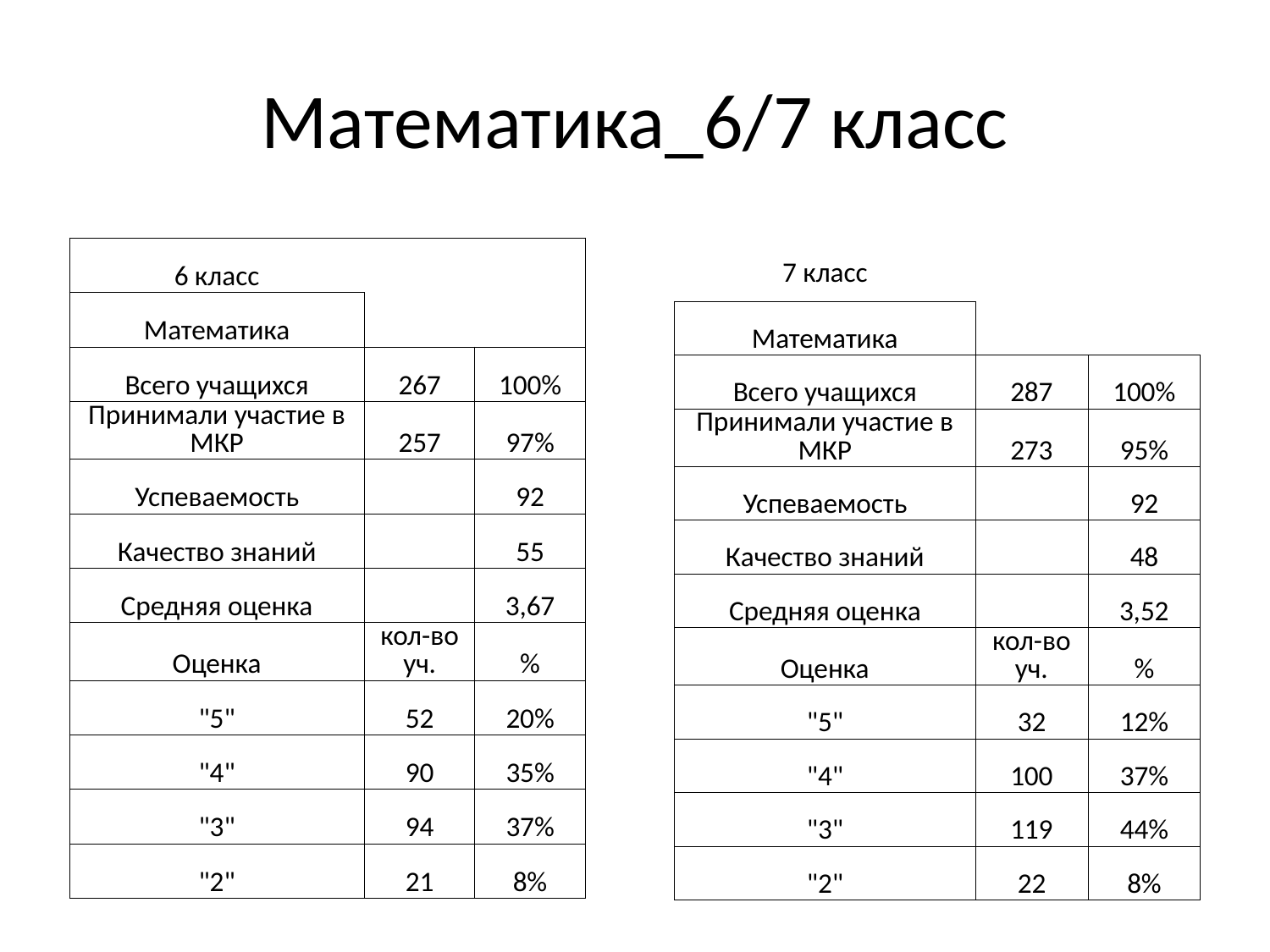

# Математика_6/7 класс
| 6 класс |  |  |
| --- | --- | --- |
| Математика |  |  |
| Всего учащихся | 267 | 100% |
| Принимали участие в МКР | 257 | 97% |
| Успеваемость |  | 92 |
| Качество знаний |  | 55 |
| Средняя оценка |  | 3,67 |
| Оценка | кол-во уч. | % |
| "5" | 52 | 20% |
| "4" | 90 | 35% |
| "3" | 94 | 37% |
| "2" | 21 | 8% |
| 7 класс |  |  |
| --- | --- | --- |
| Математика |  |  |
| Всего учащихся | 287 | 100% |
| Принимали участие в МКР | 273 | 95% |
| Успеваемость |  | 92 |
| Качество знаний |  | 48 |
| Средняя оценка |  | 3,52 |
| Оценка | кол-во уч. | % |
| "5" | 32 | 12% |
| "4" | 100 | 37% |
| "3" | 119 | 44% |
| "2" | 22 | 8% |